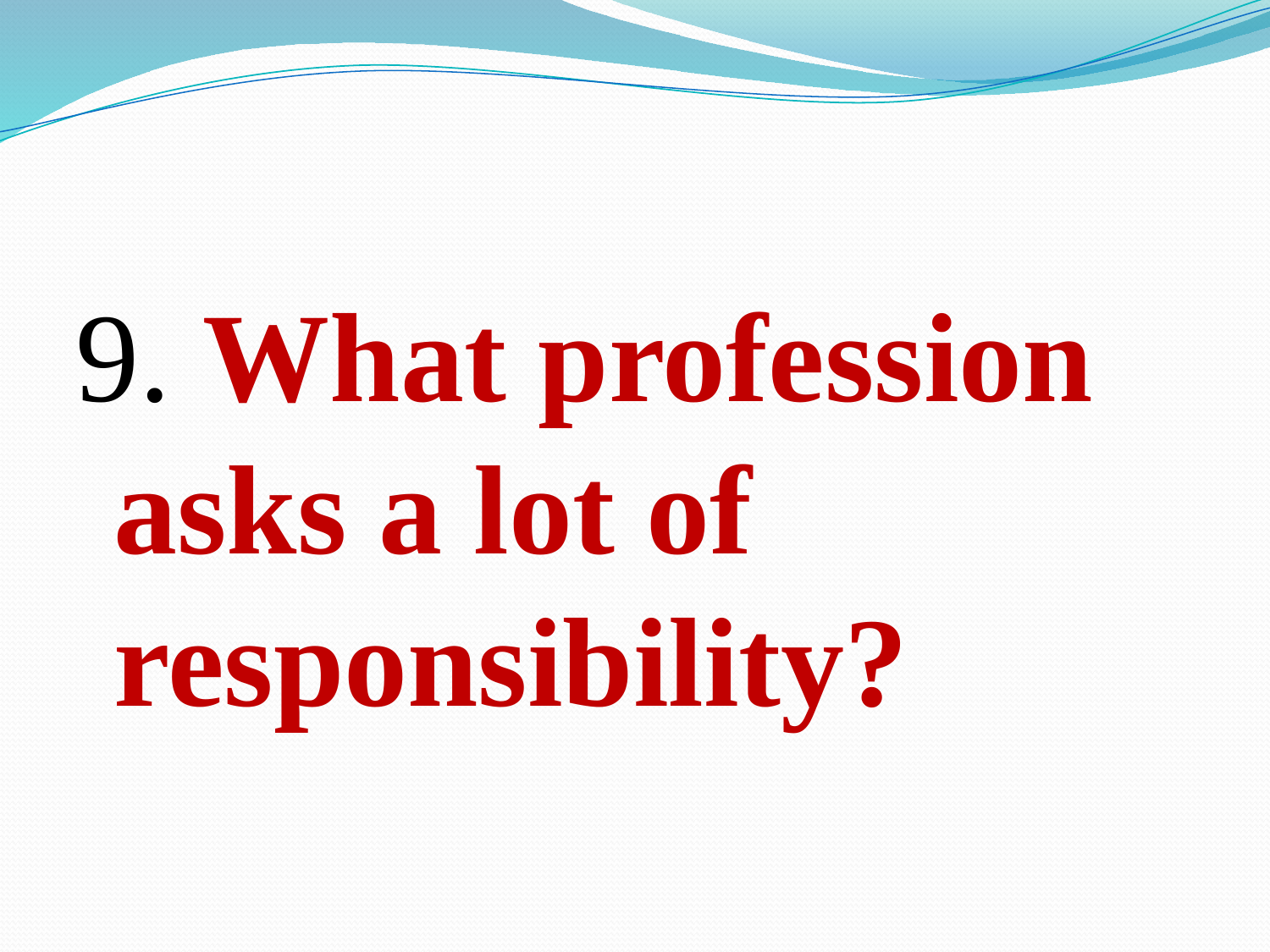

#
9. What profession asks a lot of responsibility?